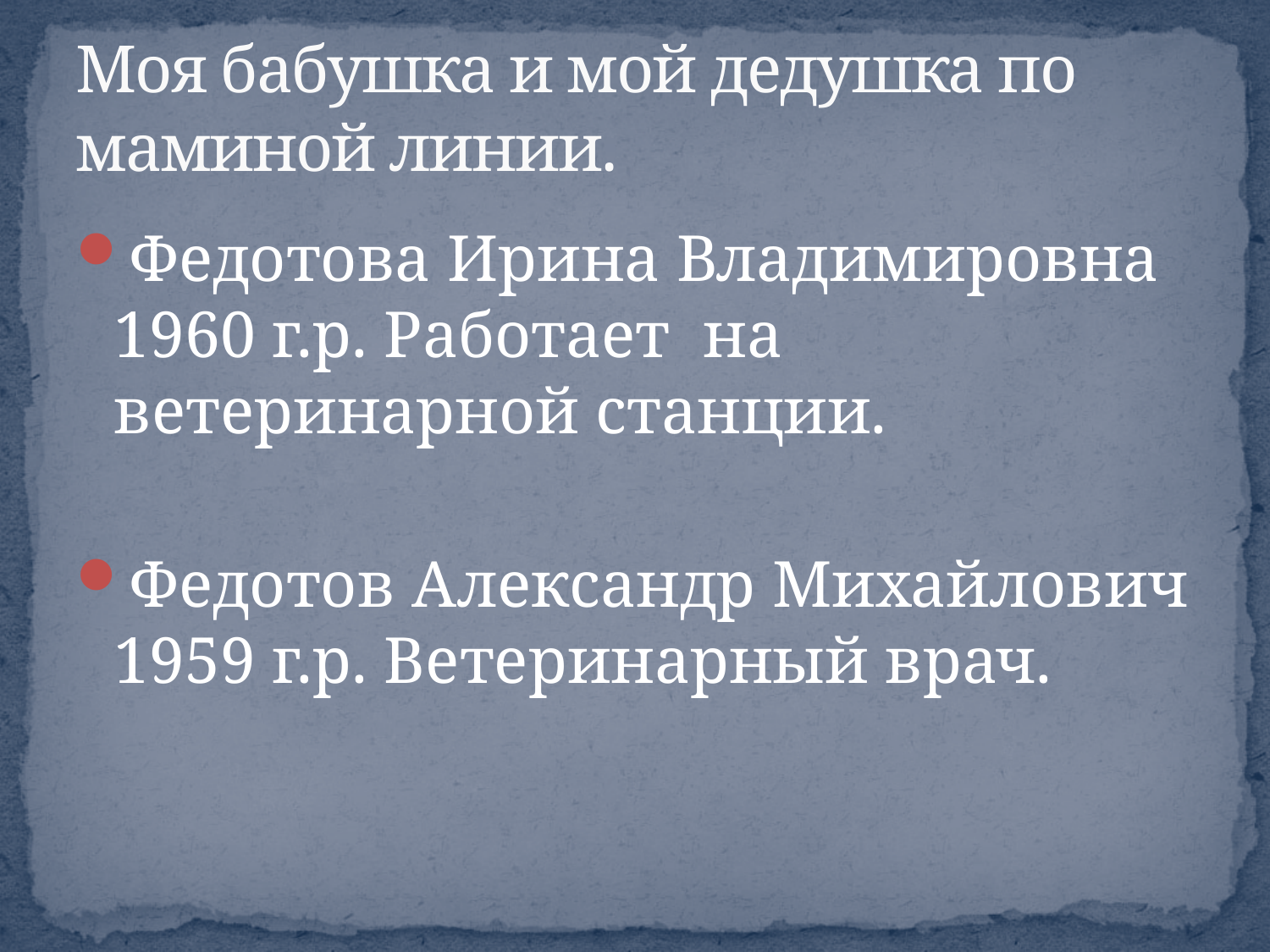

# Моя бабушка и мой дедушка по маминой линии.
Федотова Ирина Владимировна 1960 г.р. Работает  на  ветеринарной станции.

Федотов Александр Михайлович 1959 г.р. Ветеринарный врач.